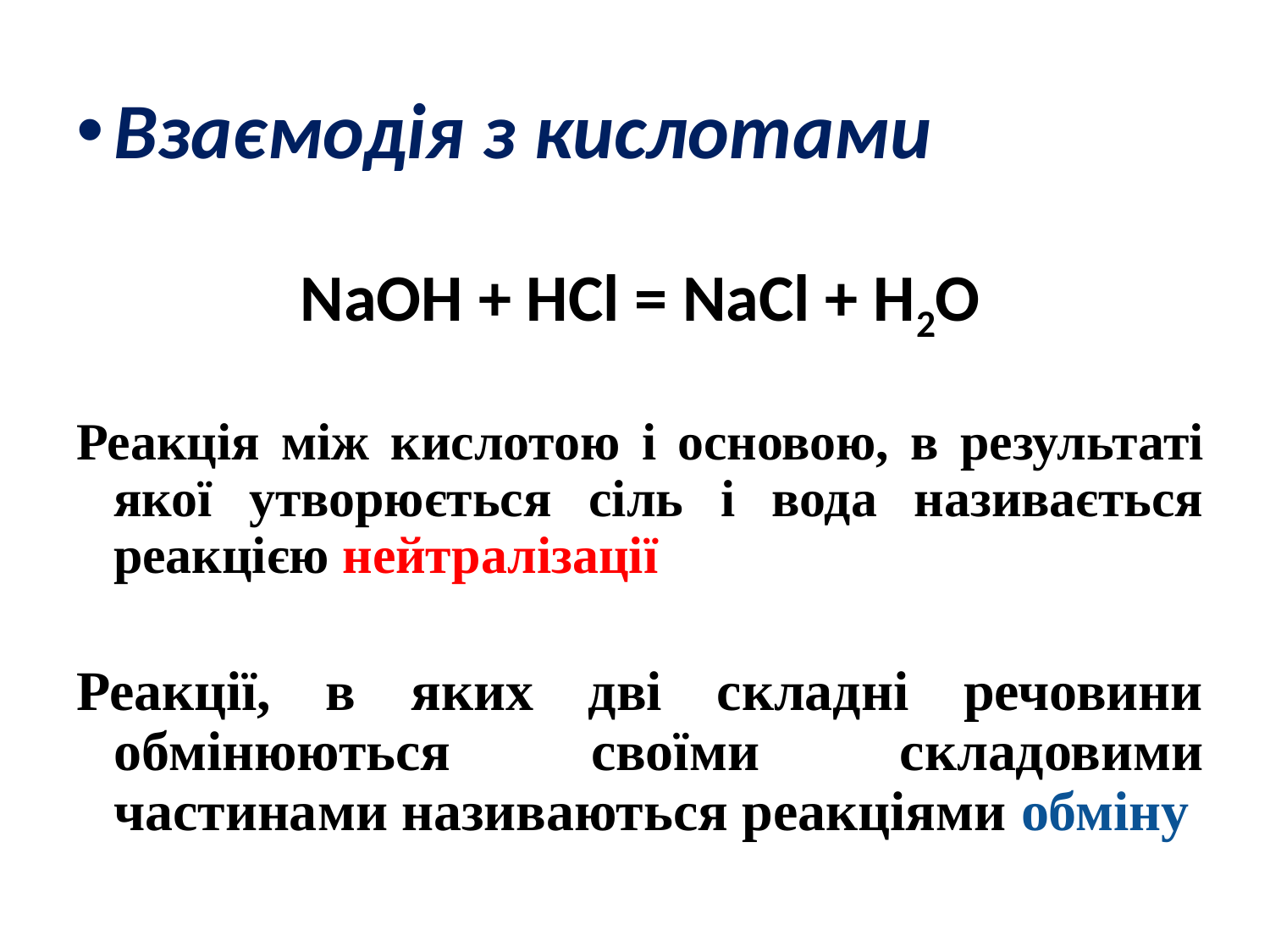

Взаємодія з кислотами

NaOH + HCl = NaCl + H2O

Реакція між кислотою і основою, в результаті якої утворюється сіль і вода називається реакцією нейтралізації

Реакції, в яких дві складні речовини обмінюються своїми складовими частинами називаються реакціями обміну